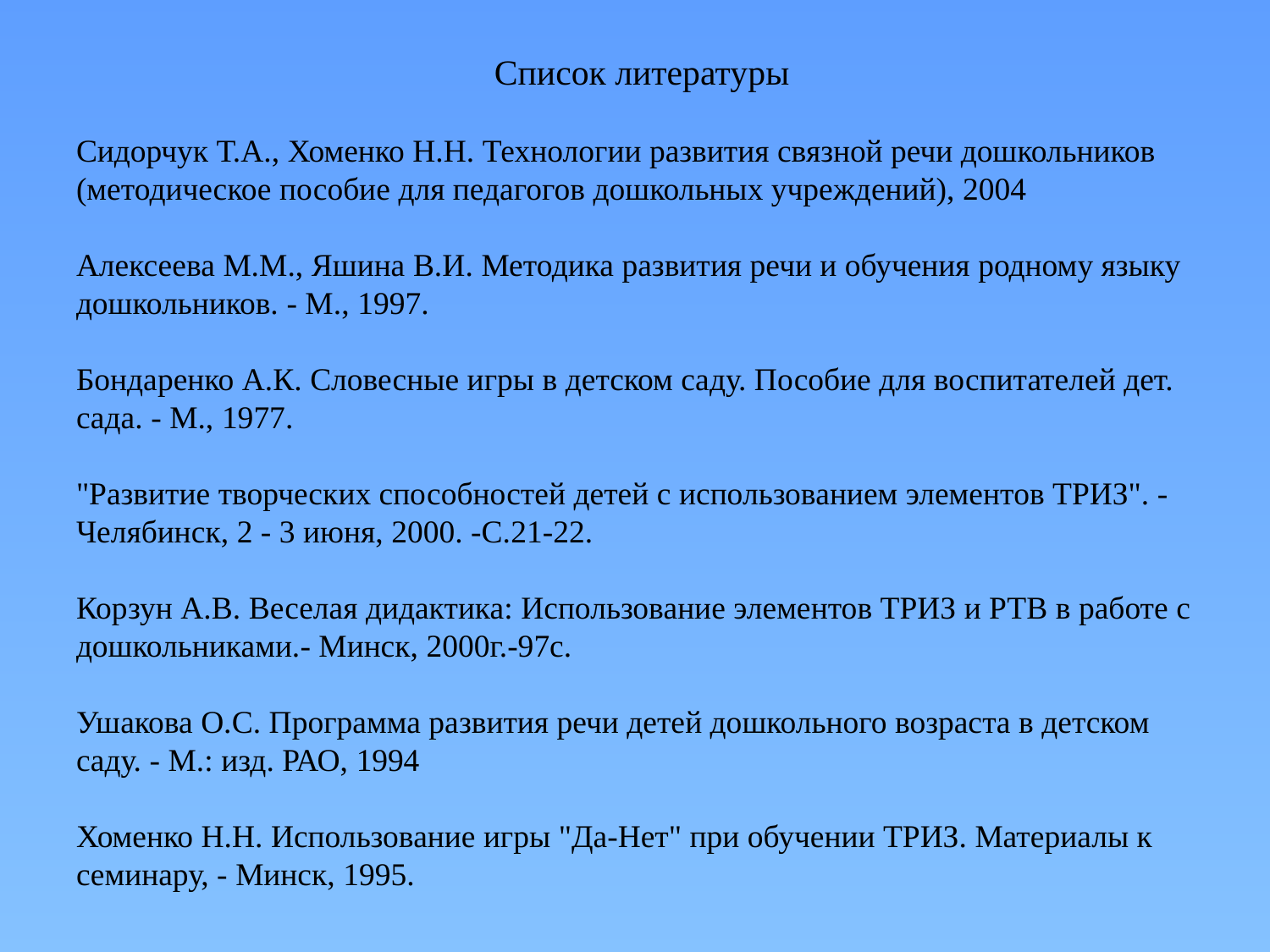

# Список литературы Сидорчук Т.А., Хоменко Н.Н. Технологии развития связной речи дошкольников (методическое пособие для педагогов дошкольных учреждений), 2004 Алексеева М.М., Яшина В.И. Методика развития речи и обучения родному языку дошкольников. - М., 1997. Бондаренко А.К. Словесные игры в детском саду. Пособие для воспитателей дет. сада. - М., 1977. "Развитие творческих способностей детей с использованием элементов ТРИЗ". - Челябинск, 2 - 3 июня, 2000. -С.21-22. Корзун А.В. Веселая дидактика: Использование элементов ТРИЗ и РТВ в работе с дошкольниками.- Минск, 2000г.-97с. Ушакова О.С. Программа развития речи детей дошкольного возраста в детском саду. - М.: изд. РАО, 1994 Хоменко Н.Н. Использование игры "Да-Нет" при обучении ТРИЗ. Материалы к семинару, - Минск, 1995.